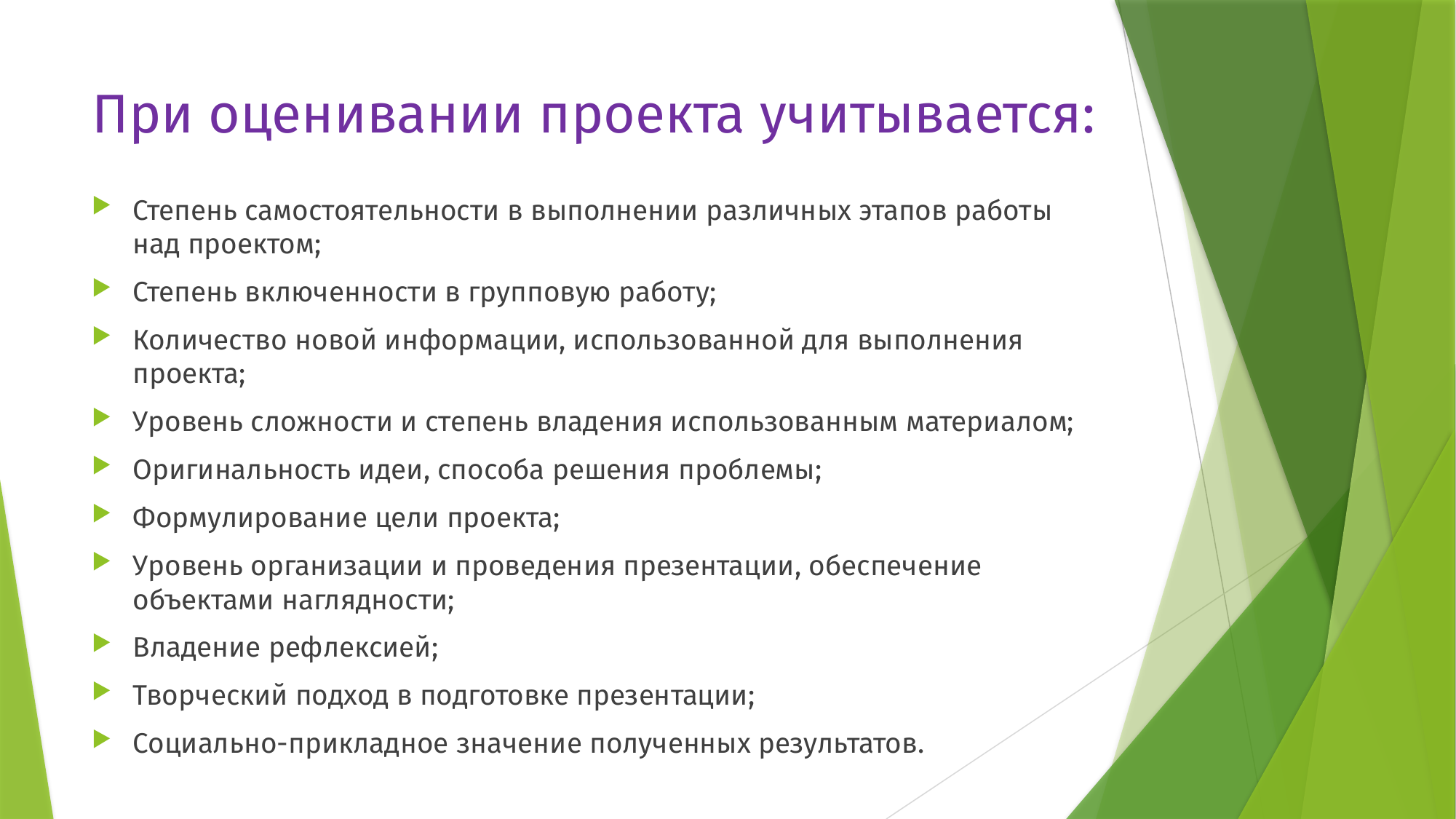

# При оценивании проекта учитывается:
Степень самостоятельности в выполнении различных этапов работы над проектом;
Степень включенности в групповую работу;
Количество новой информации, использованной для выполнения проекта;
Уровень сложности и степень владения использованным материалом;
Оригинальность идеи, способа решения проблемы;
Формулирование цели проекта;
Уровень организации и проведения презентации, обеспечение объектами наглядности;
Владение рефлексией;
Творческий подход в подготовке презентации;
Социально-прикладное значение полученных результатов.